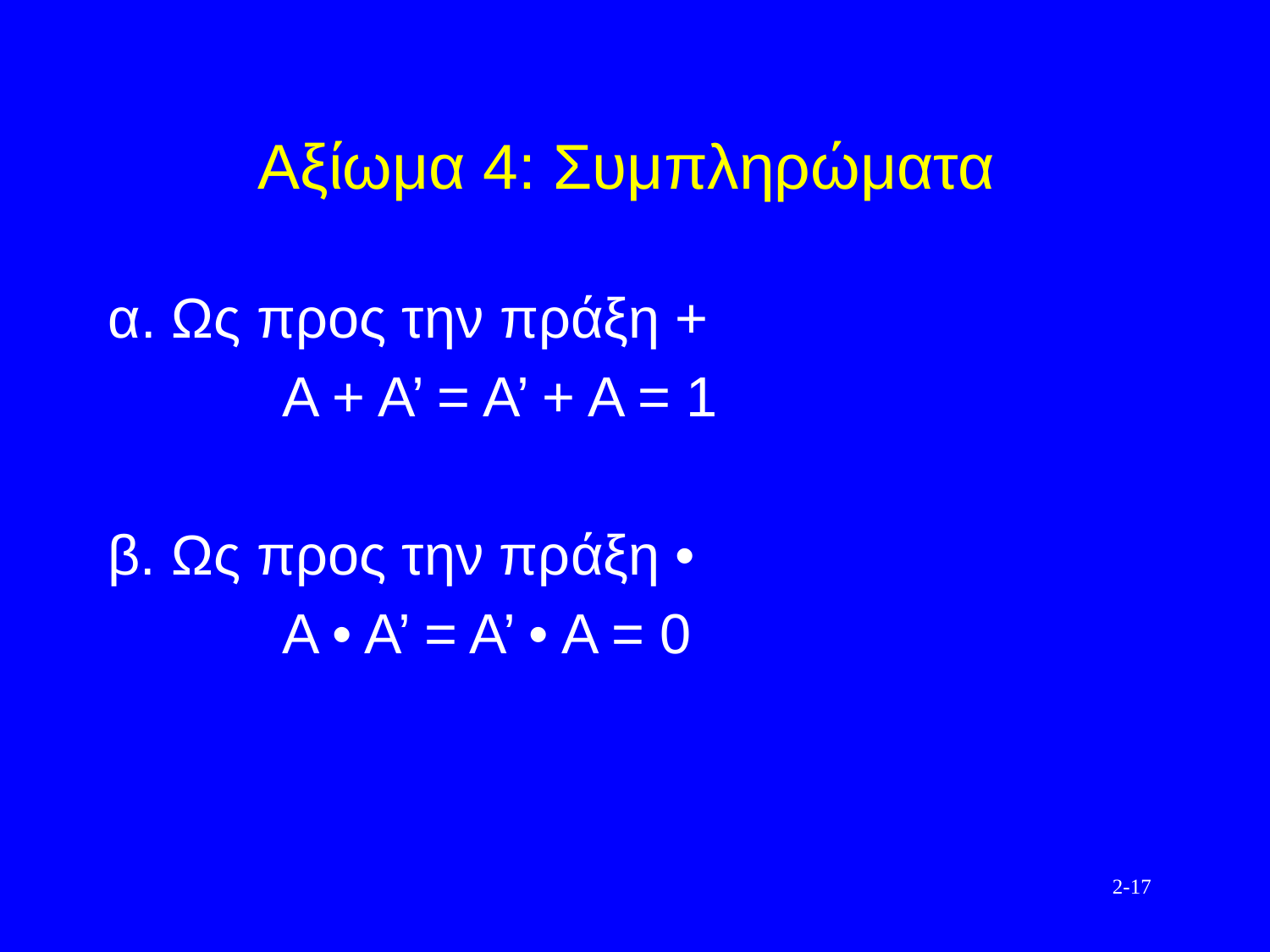

# Αξίωμα 4: Συμπληρώματα
α. Ως προς την πράξη +
		Α + Α’ = Α’ + Α = 1

β. Ως προς την πράξη •
		Α • Α’ = Α’ • Α = 0